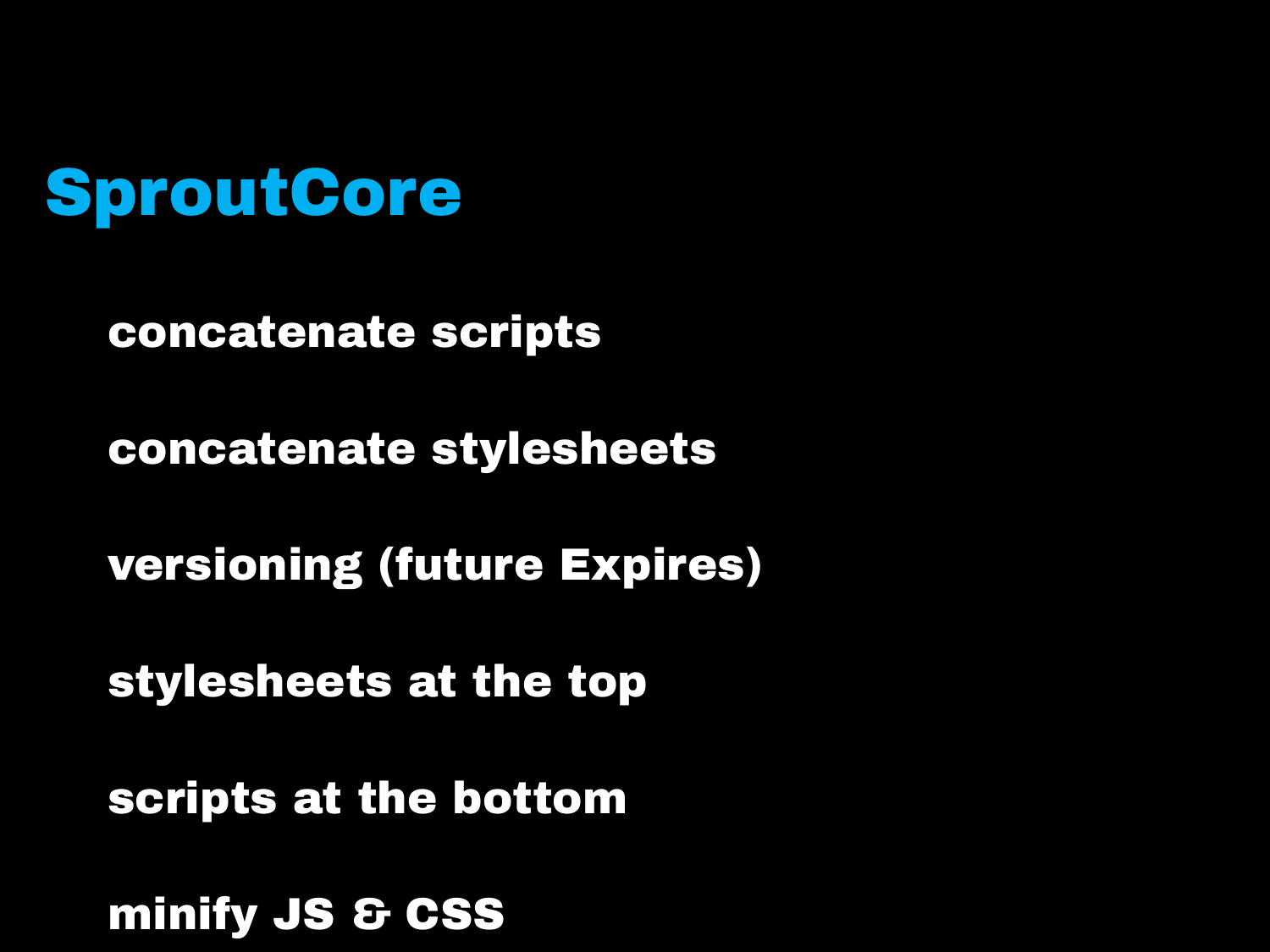

SproutCore
concatenate scripts
concatenate stylesheets
versioning (future Expires)
stylesheets at the top
scripts at the bottom
minify JS & CSS
remove dupe scripts